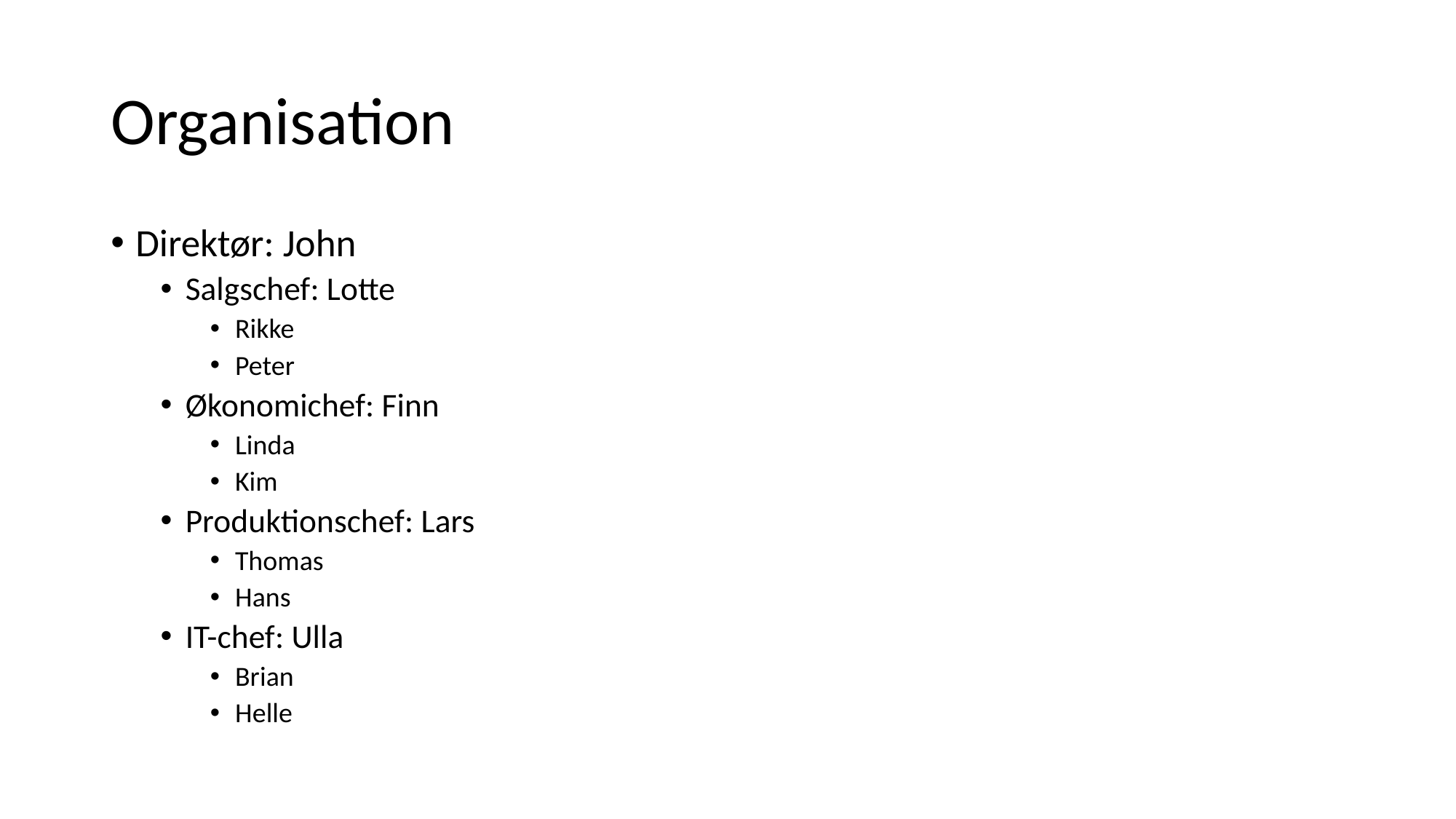

# Organisation
Direktør: John
Salgschef: Lotte
Rikke
Peter
Økonomichef: Finn
Linda
Kim
Produktionschef: Lars
Thomas
Hans
IT-chef: Ulla
Brian
Helle